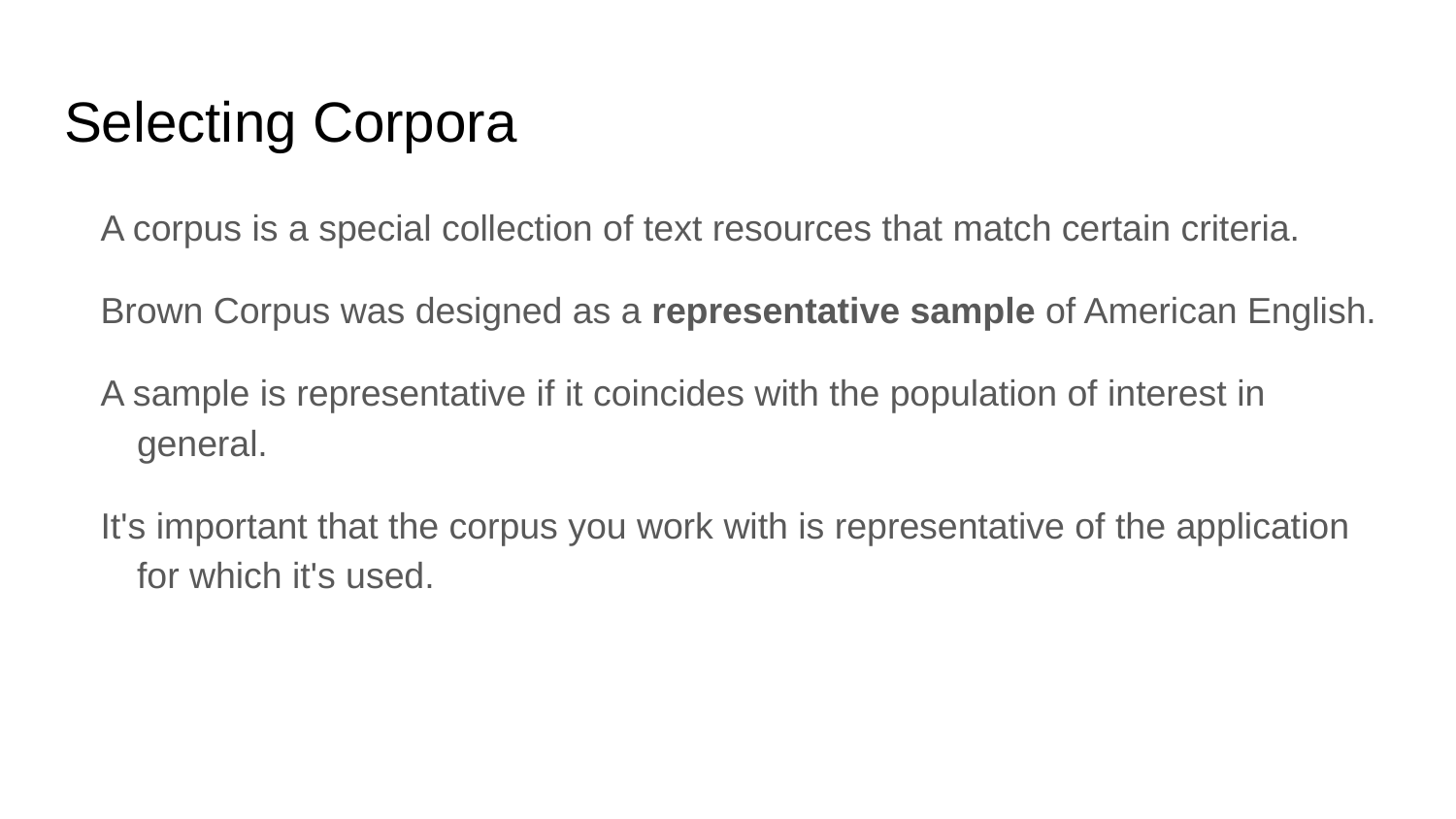

# Selecting Corpora
A corpus is a special collection of text resources that match certain criteria.
Brown Corpus was designed as a representative sample of American English.
A sample is representative if it coincides with the population of interest in general.
It's important that the corpus you work with is representative of the application for which it's used.